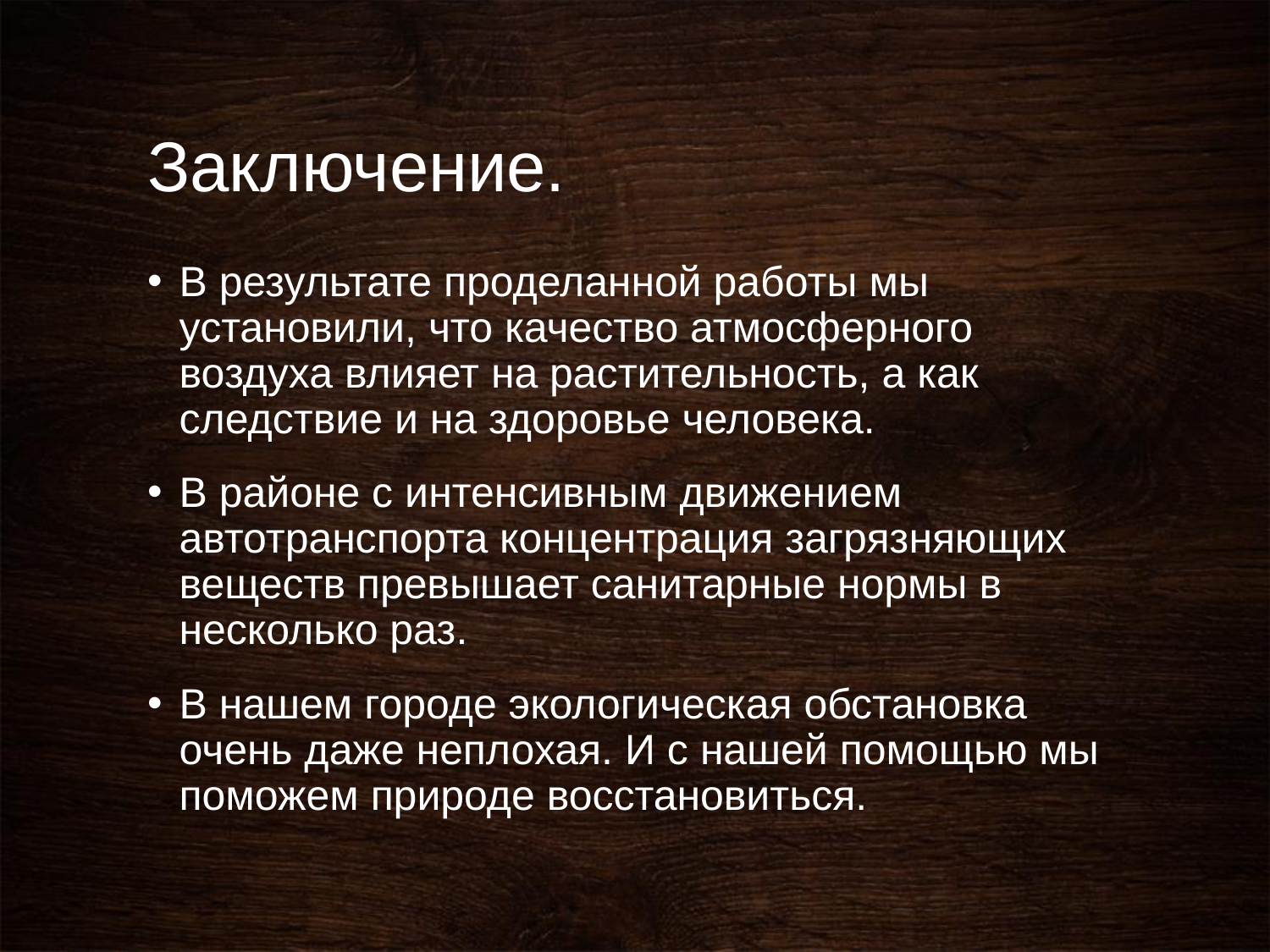

# Заключение.
В результате проделанной работы мы установили, что качество атмосферного воздуха влияет на растительность, а как следствие и на здоровье человека.
В районе с интенсивным движением автотранспорта концентрация загрязняющих веществ превышает санитарные нормы в несколько раз.
В нашем городе экологическая обстановка очень даже неплохая. И с нашей помощью мы поможем природе восстановиться.